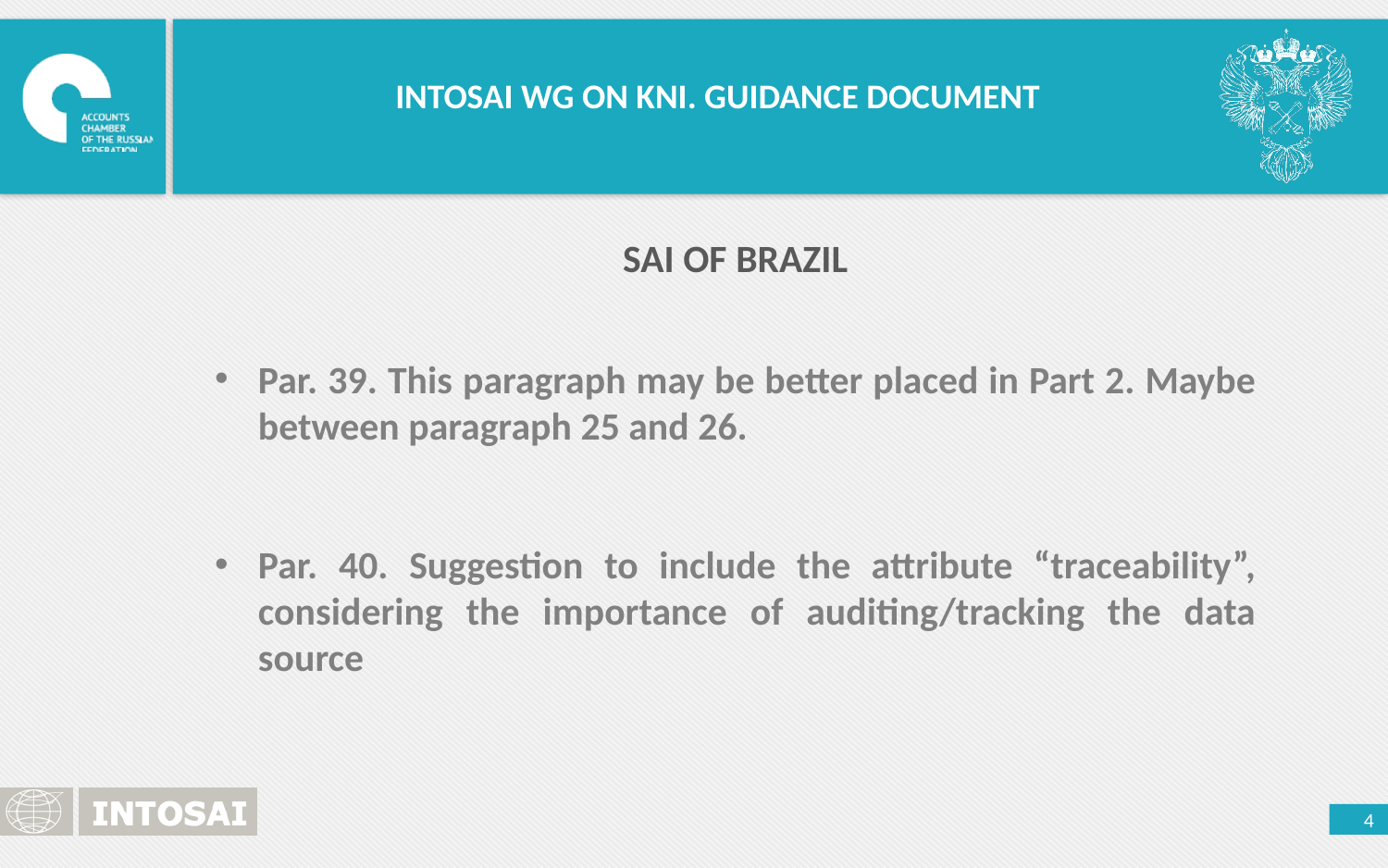

INTOSAI WG ON KNI. GUIDANCE DOCUMENT
SAI OF BRAZIL
Par. 39. This paragraph may be better placed in Part 2. Maybe between paragraph 25 and 26.

Par. 40. Suggestion to include the attribute “traceability”, considering the importance of auditing/tracking the data source